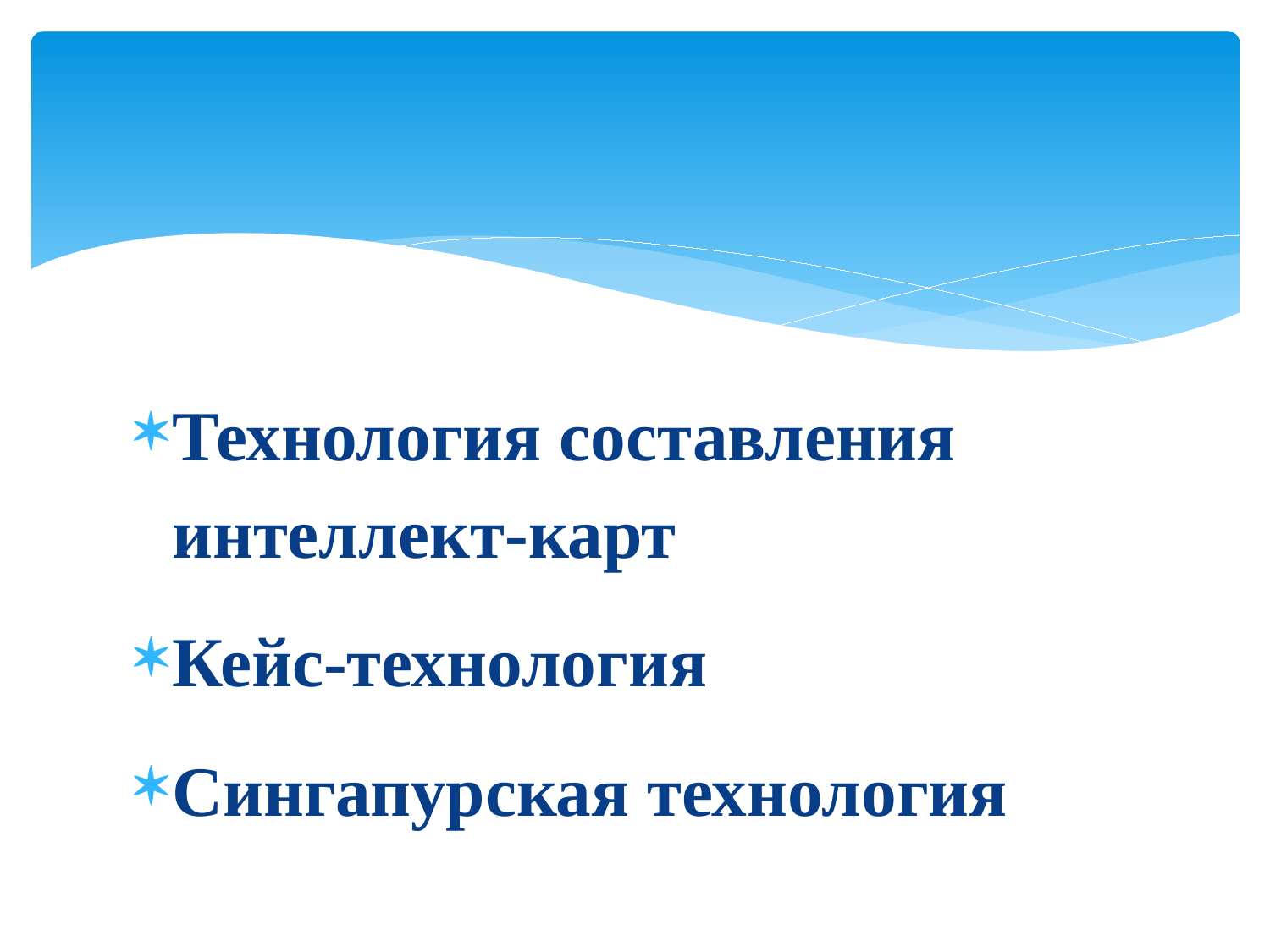

#
Технология составления интеллект-карт
Кейс-технология
Сингапурская технология